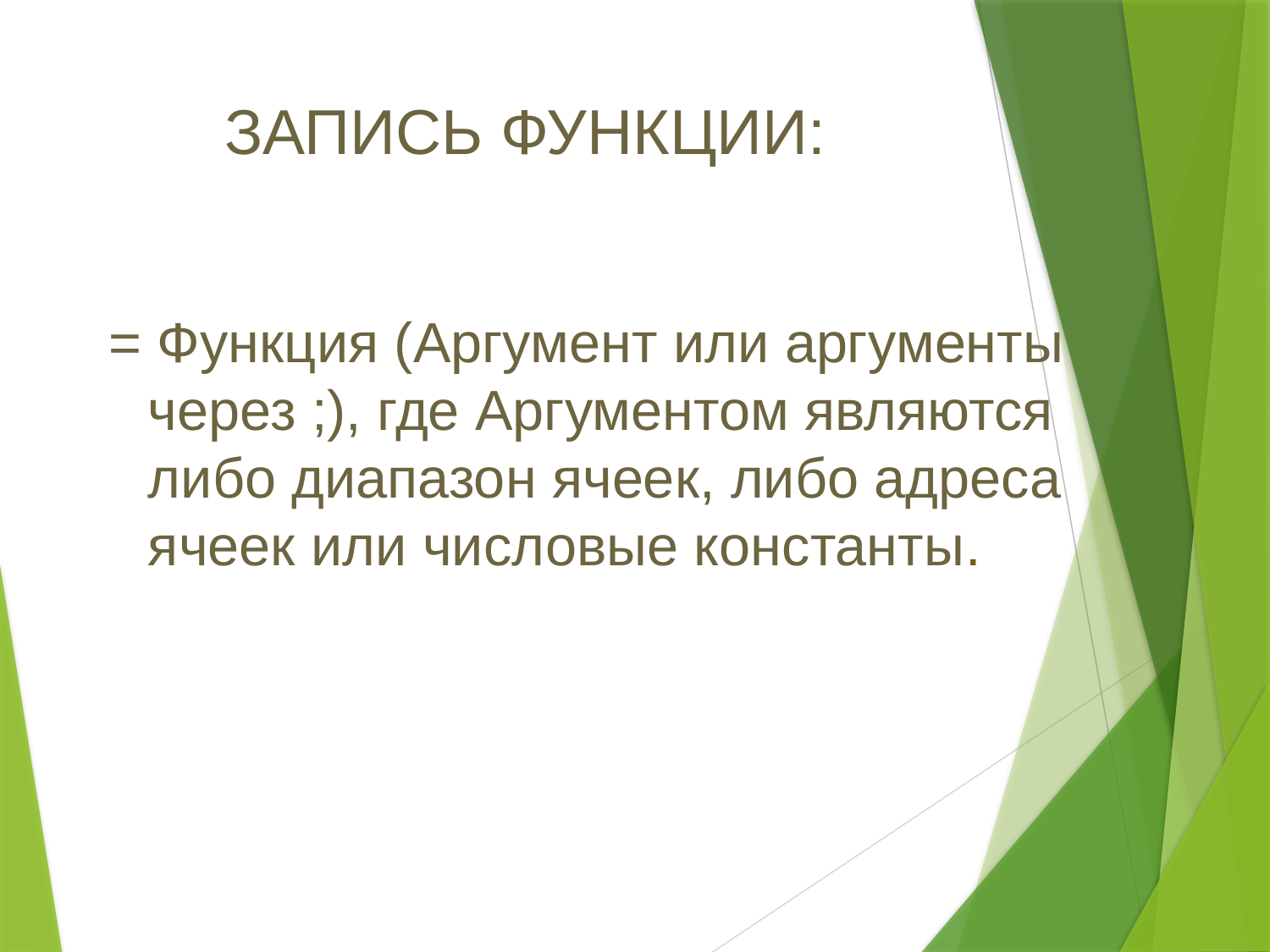

# ЗАПИСЬ ФУНКЦИИ:
= Функция (Аргумент или аргументы через ;), где Аргументом являются либо диапазон ячеек, либо адреса ячеек или числовые константы.